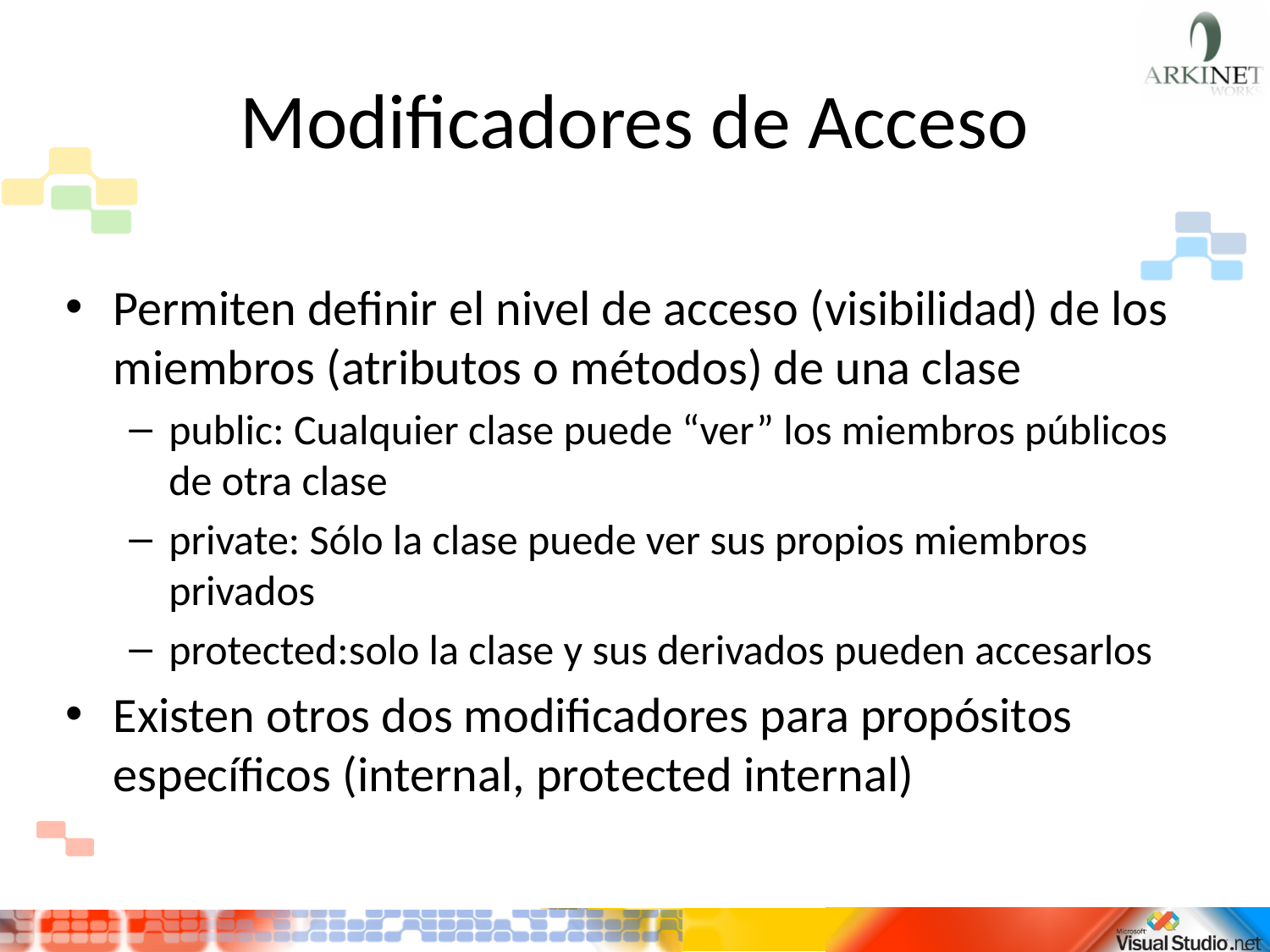

# Modificadores de Acceso
Permiten definir el nivel de acceso (visibilidad) de los miembros (atributos o métodos) de una clase
public: Cualquier clase puede “ver” los miembros públicos de otra clase
private: Sólo la clase puede ver sus propios miembros privados
protected:solo la clase y sus derivados pueden accesarlos
Existen otros dos modificadores para propósitos específicos (internal, protected internal)